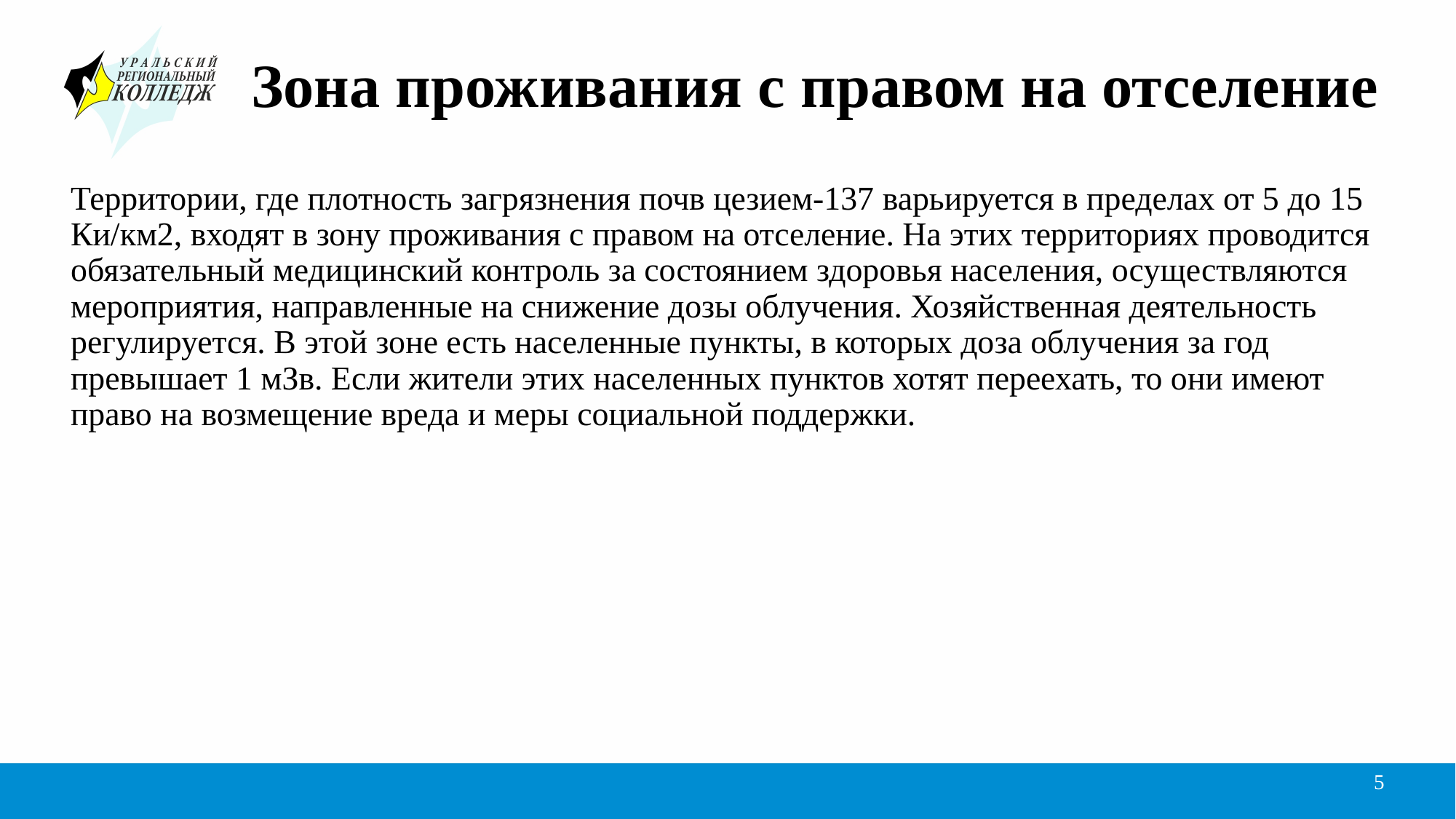

# Зона проживания с правом на отселение
Территории, где плотность загрязнения почв цезием-137 варьируется в пределах от 5 до 15 Ки/км2, входят в зону проживания с правом на отселение. На этих территориях проводится обязательный медицинский контроль за состоянием здоровья населения, осуществляются мероприятия, направленные на снижение дозы облучения. Хозяйственная деятельность регулируется. В этой зоне есть населенные пункты, в которых доза облучения за год превышает 1 мЗв. Если жители этих населенных пунктов хотят переехать, то они имеют право на возмещение вреда и меры социальной поддержки.
5